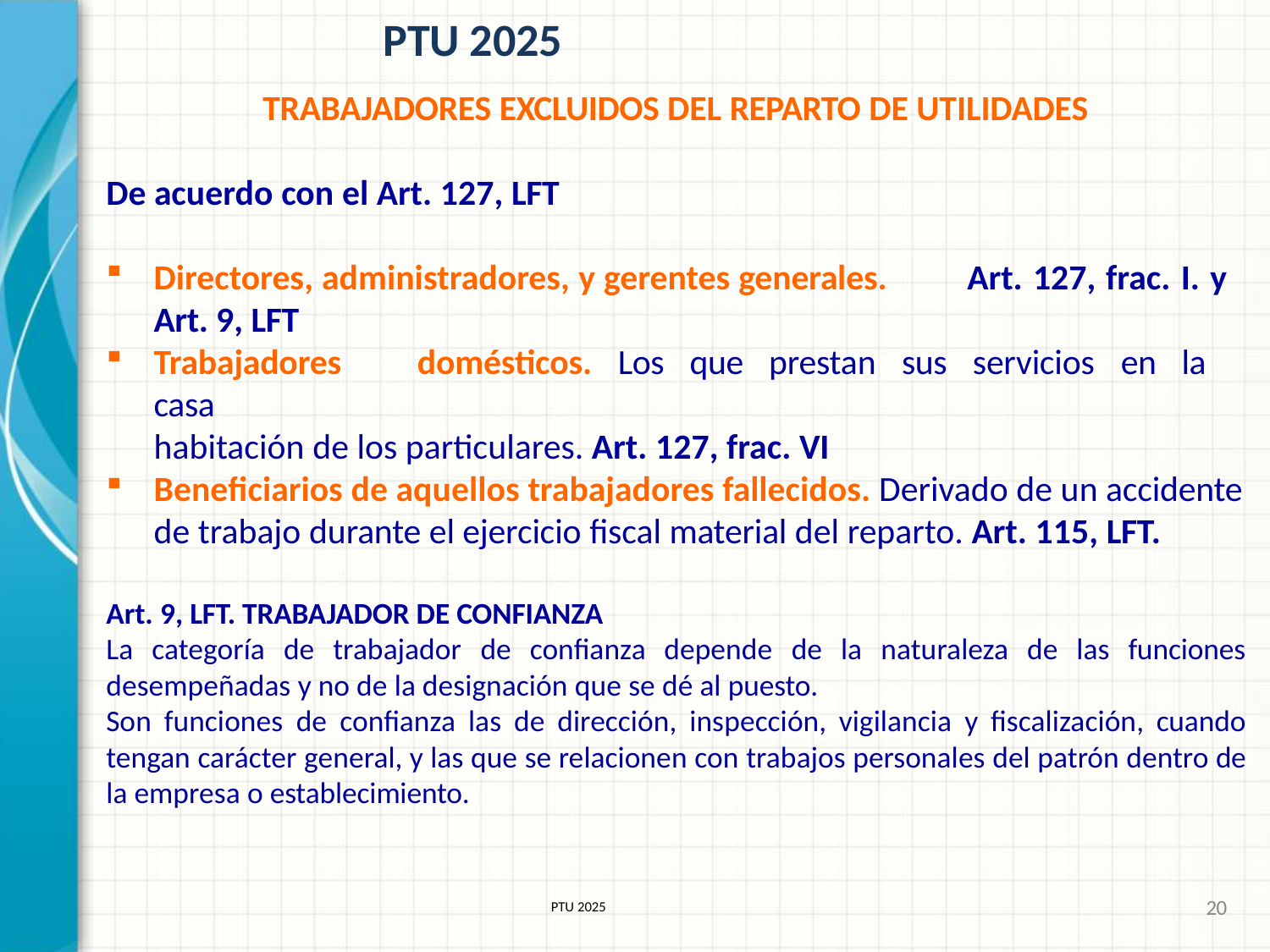

# PTU 2025
TRABAJADORES EXCLUIDOS DEL REPARTO DE UTILIDADES
De acuerdo con el Art. 127, LFT
Directores, administradores, y gerentes generales.	Art. 127, frac. I. y Art. 9, LFT
Trabajadores	domésticos.	Los	que	prestan	sus	servicios	en	la	casa
habitación de los particulares. Art. 127, frac. VI
Beneficiarios de aquellos trabajadores fallecidos. Derivado de un accidente de trabajo durante el ejercicio fiscal material del reparto. Art. 115, LFT.
Art. 9, LFT. TRABAJADOR DE CONFIANZA
La  categoría  de  trabajador  de  confianza  depende  de  la  naturaleza  de  las  funciones desempeñadas y no de la designación que se dé al puesto.
Son funciones de confianza las de dirección, inspección, vigilancia y fiscalización, cuando tengan carácter general, y las que se relacionen con trabajos personales del patrón dentro de la empresa o establecimiento.
20
PTU 2025